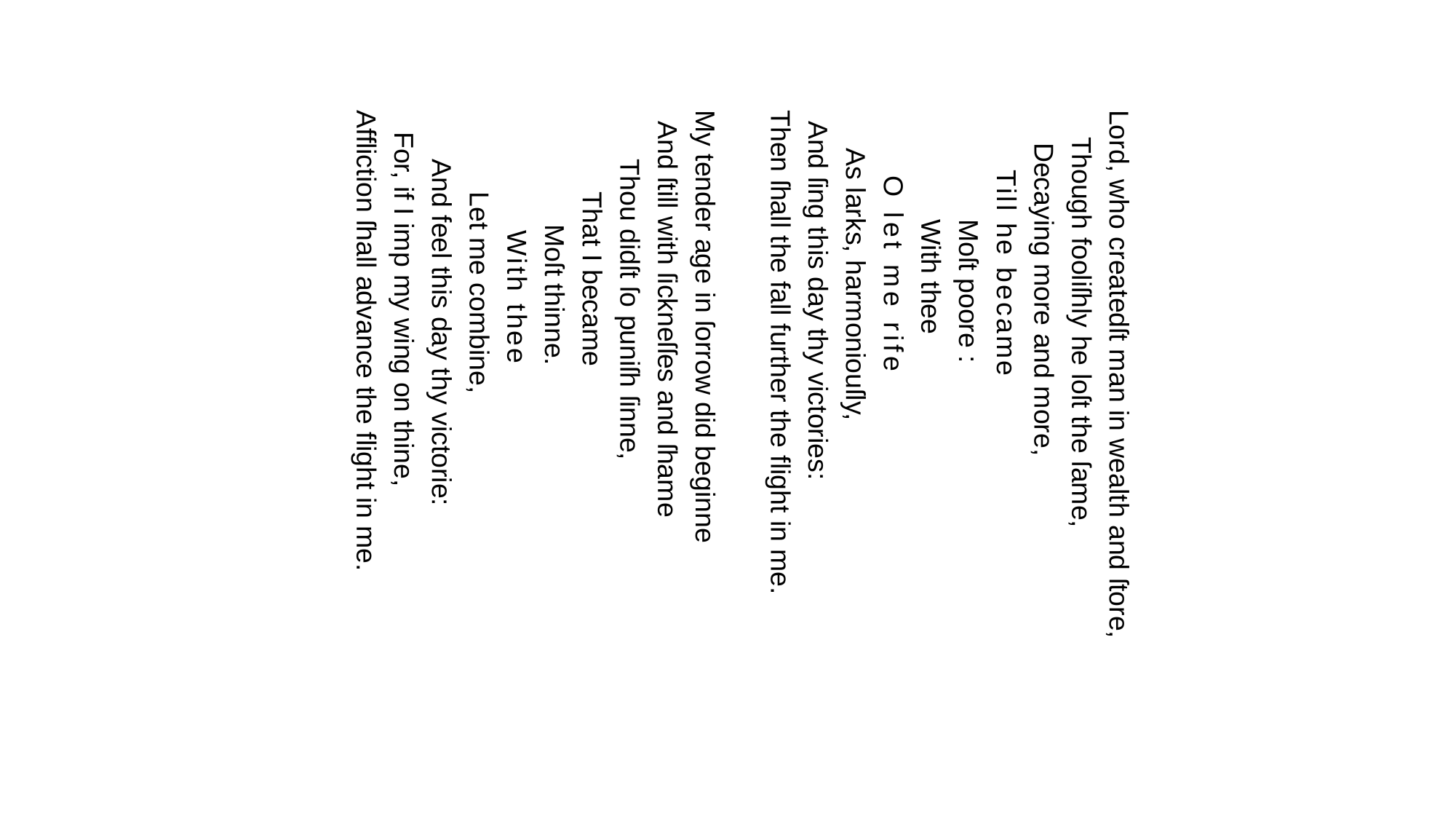

Lord, who createdſt man in wealth and ſtore,
Though fooliſhly he loſt the ſame,
Decaying more and more,
Till he became
Moſt poore :
With thee
O let me rife
As larks, harmoniouſly,
And ſing this day thy victories:
Then ſhall the fall further the flight in me.

My tender age in ſorrow did beginne
And ſtill with ſickneſſes and ſhame
Thou didſt ſo puniſh ſinne,
That I became
Moſt thinne.
With thee
Let me combine,
And feel this day thy victorie:
For, if I imp my wing on thine,
Affliction ſhall advance the flight in me.